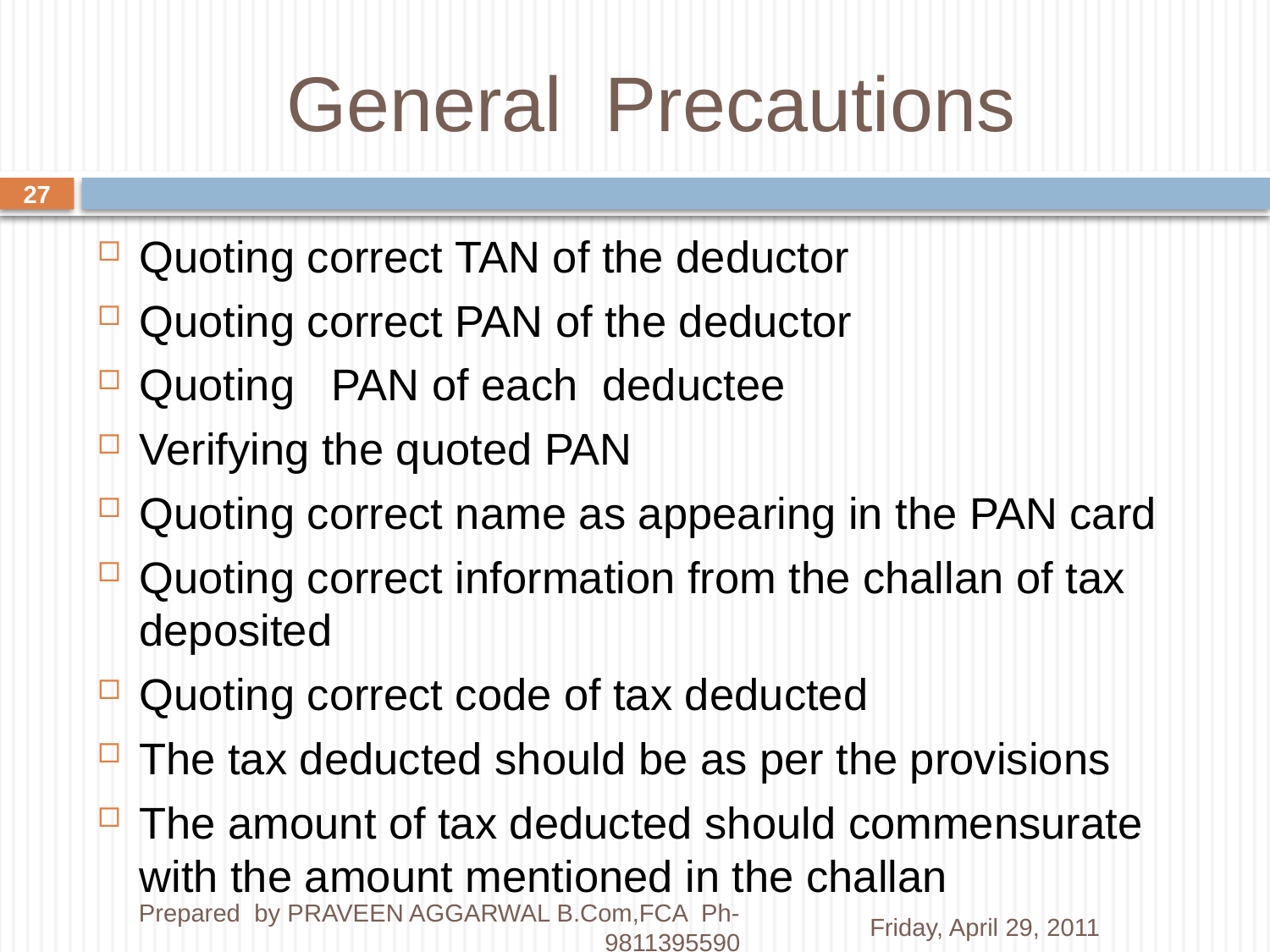

# General  Precautions
27
Quoting correct TAN of the deductor
Quoting correct PAN of the deductor
Quoting   PAN of each  deductee
Verifying the quoted PAN
Quoting correct name as appearing in the PAN card
Quoting correct information from the challan of tax deposited
Quoting correct code of tax deducted
The tax deducted should be as per the provisions
The amount of tax deducted should commensurate with the amount mentioned in the challan

Prepared  by PRAVEEN AGGARWAL B.Com,FCA  Ph-9811395590
Friday, April 29, 2011